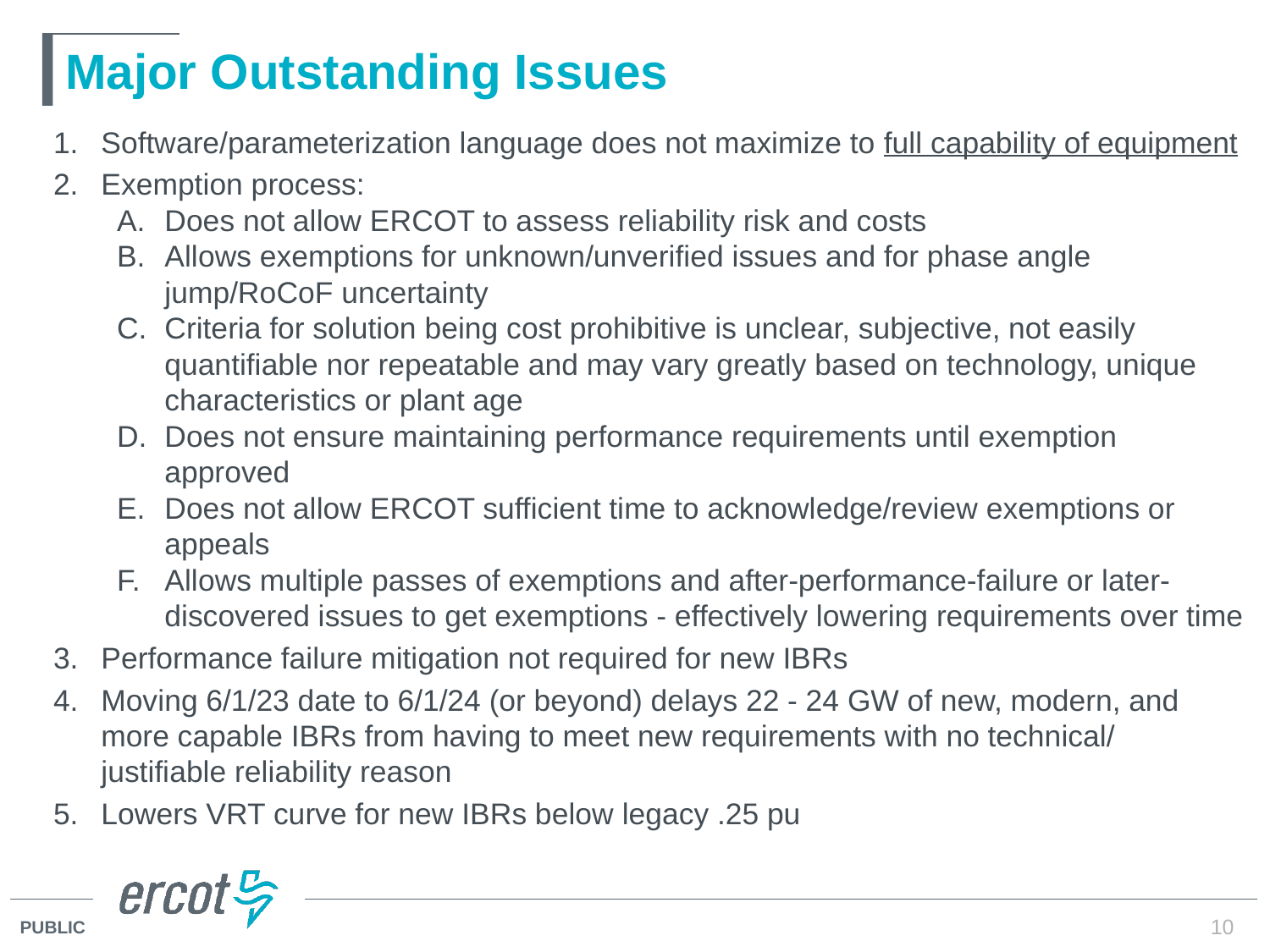

# Major Outstanding Issues
Software/parameterization language does not maximize to full capability of equipment
Exemption process:
Does not allow ERCOT to assess reliability risk and costs
Allows exemptions for unknown/unverified issues and for phase angle jump/RoCoF uncertainty
Criteria for solution being cost prohibitive is unclear, subjective, not easily quantifiable nor repeatable and may vary greatly based on technology, unique characteristics or plant age
Does not ensure maintaining performance requirements until exemption approved
Does not allow ERCOT sufficient time to acknowledge/review exemptions or appeals
Allows multiple passes of exemptions and after-performance-failure or later-discovered issues to get exemptions - effectively lowering requirements over time
Performance failure mitigation not required for new IBRs
Moving 6/1/23 date to 6/1/24 (or beyond) delays 22 - 24 GW of new, modern, and more capable IBRs from having to meet new requirements with no technical/ justifiable reliability reason
Lowers VRT curve for new IBRs below legacy .25 pu
10